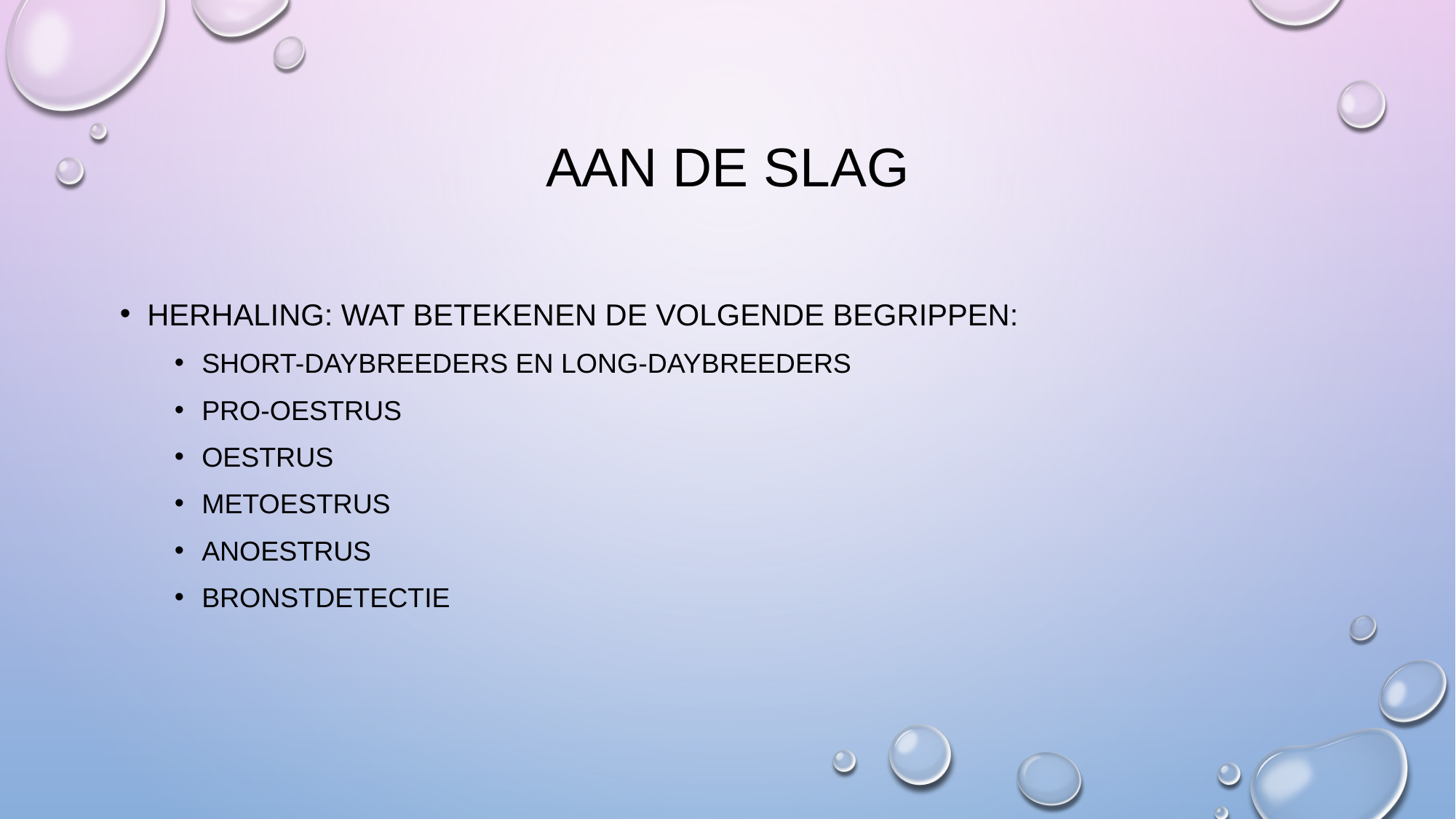

# Aan de slag
Herhaling: wat betekenen de volgende begrippen:
Short-daybreeders en long-daybreeders
Pro-oestrus
Oestrus
Metoestrus
Anoestrus
bronstdetectie